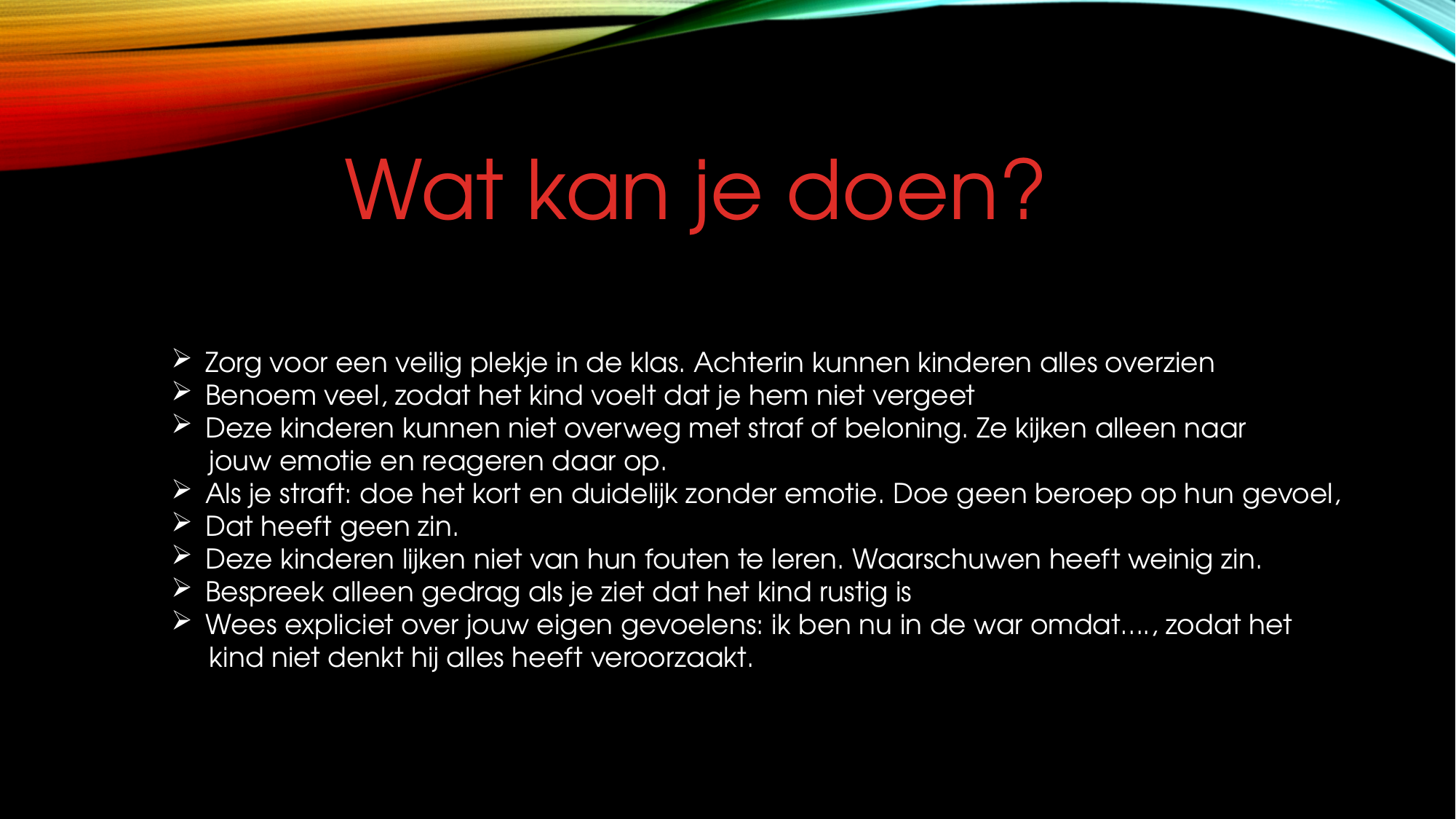

Wat kan je doen?
Zorg voor een veilig plekje in de klas. Achterin kunnen kinderen alles overzien
Benoem veel, zodat het kind voelt dat je hem niet vergeet
Deze kinderen kunnen niet overweg met straf of beloning. Ze kijken alleen naar
     jouw emotie en reageren daar op.
Als je straft: doe het kort en duidelijk zonder emotie. Doe geen beroep op hun gevoel,
Dat heeft geen zin.
Deze kinderen lijken niet van hun fouten te leren. Waarschuwen heeft weinig zin.
Bespreek alleen gedrag als je ziet dat het kind rustig is
Wees expliciet over jouw eigen gevoelens: ik ben nu in de war omdat…., zodat het
     kind niet denkt hij alles heeft veroorzaakt.